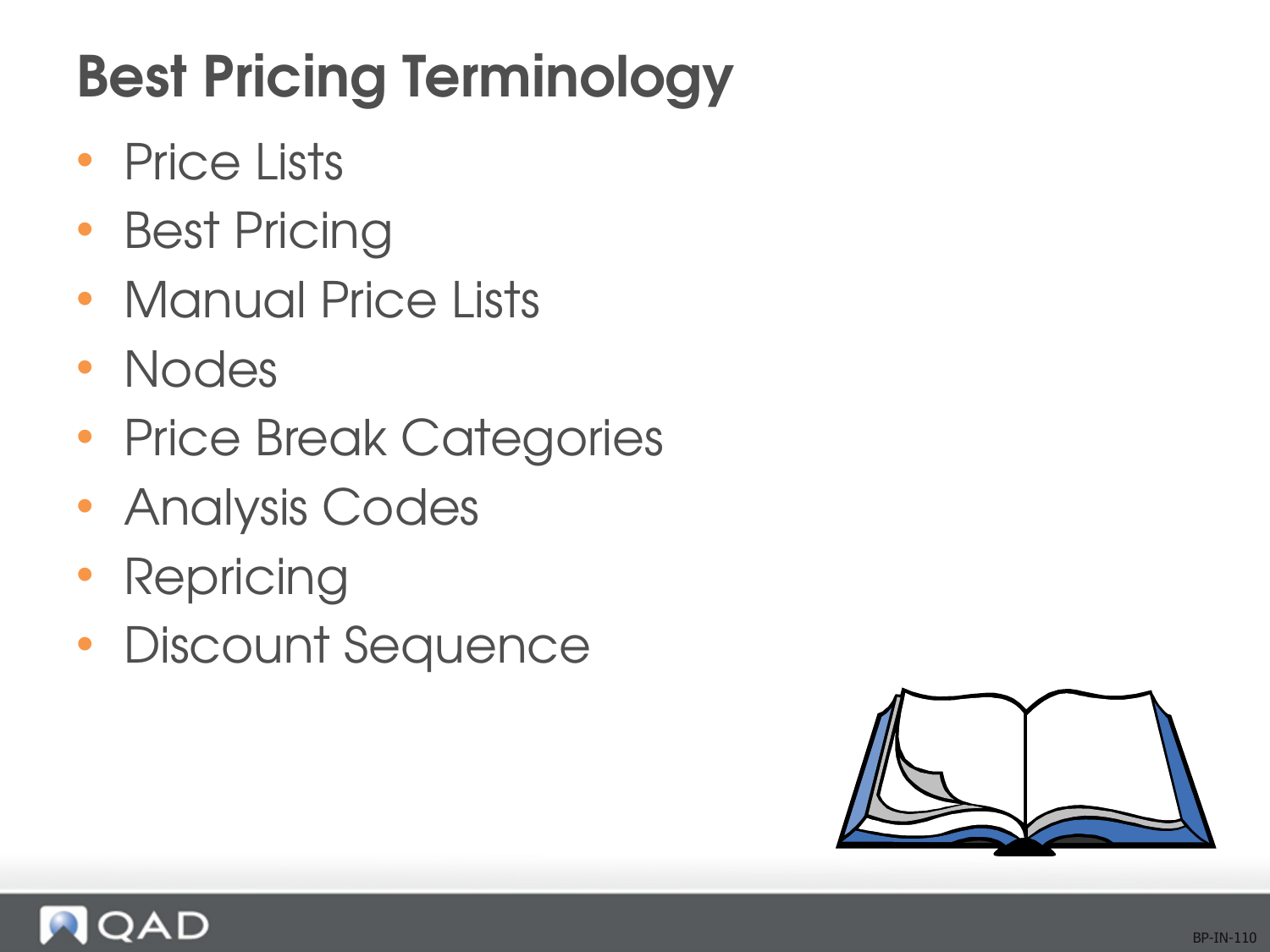

# Best Pricing Terminology
Price Lists
Best Pricing
Manual Price Lists
Nodes
Price Break Categories
Analysis Codes
Repricing
Discount Sequence

BP-IN-110